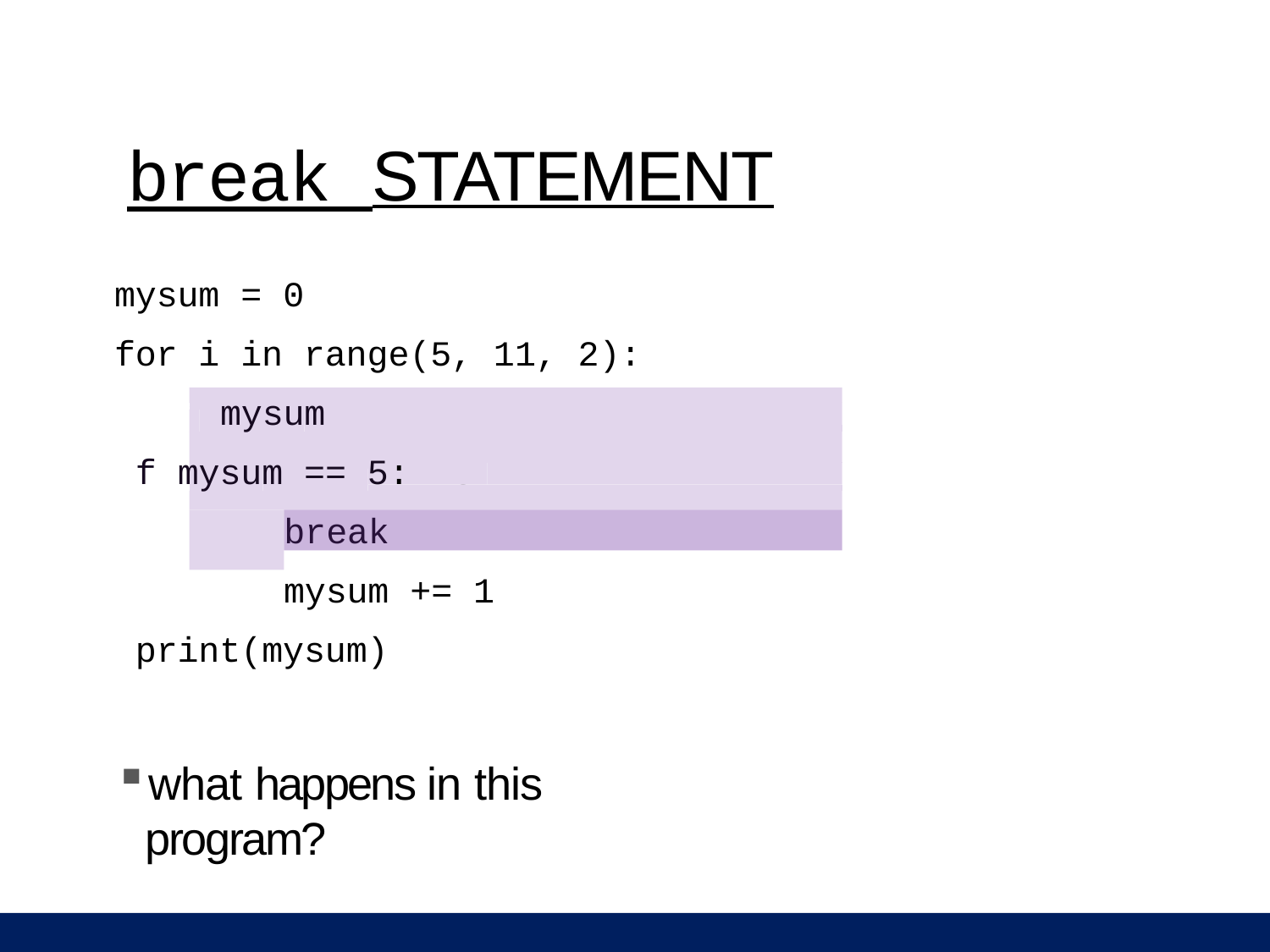

# break STATEMENT
mysum = 0
for i in range(5, 11, 2):  mysum
f mysum == 5:

mysum
+=
i

if
mysum
== 5

break
break
mysum += 1  print(mysum)
what happens in this program?